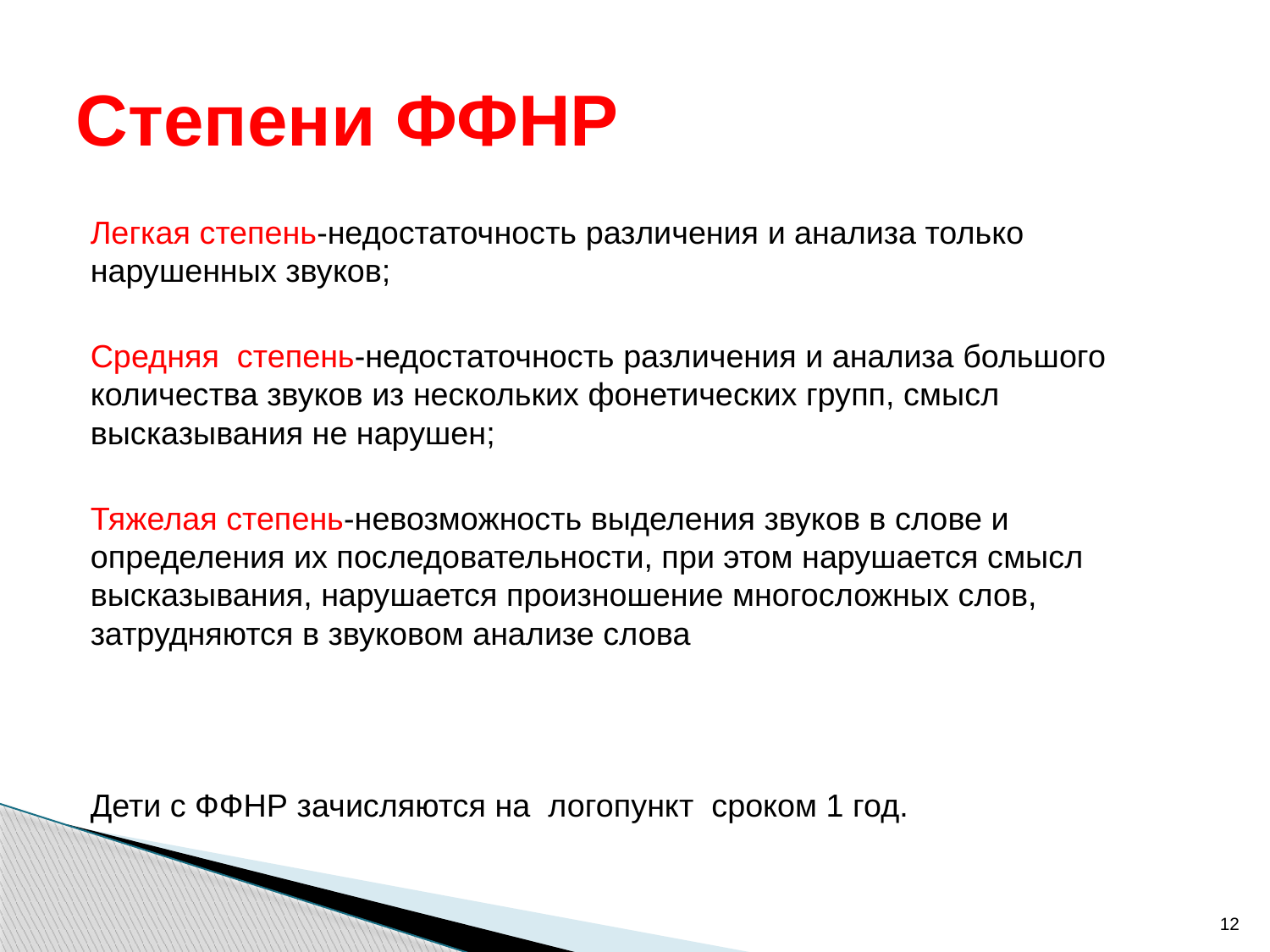

# Степени ФФНР
Легкая степень-недостаточность различения и анализа только нарушенных звуков;

Средняя  степень-недостаточность различения и анализа большого количества звуков из нескольких фонетических групп, смысл высказывания не нарушен;

Тяжелая степень-невозможность выделения звуков в слове и определения их последовательности, при этом нарушается смысл высказывания, нарушается произношение многосложных слов, затрудняются в звуковом анализе слова

Дети с ФФНР зачисляются на  логопункт  сроком 1 год.

12